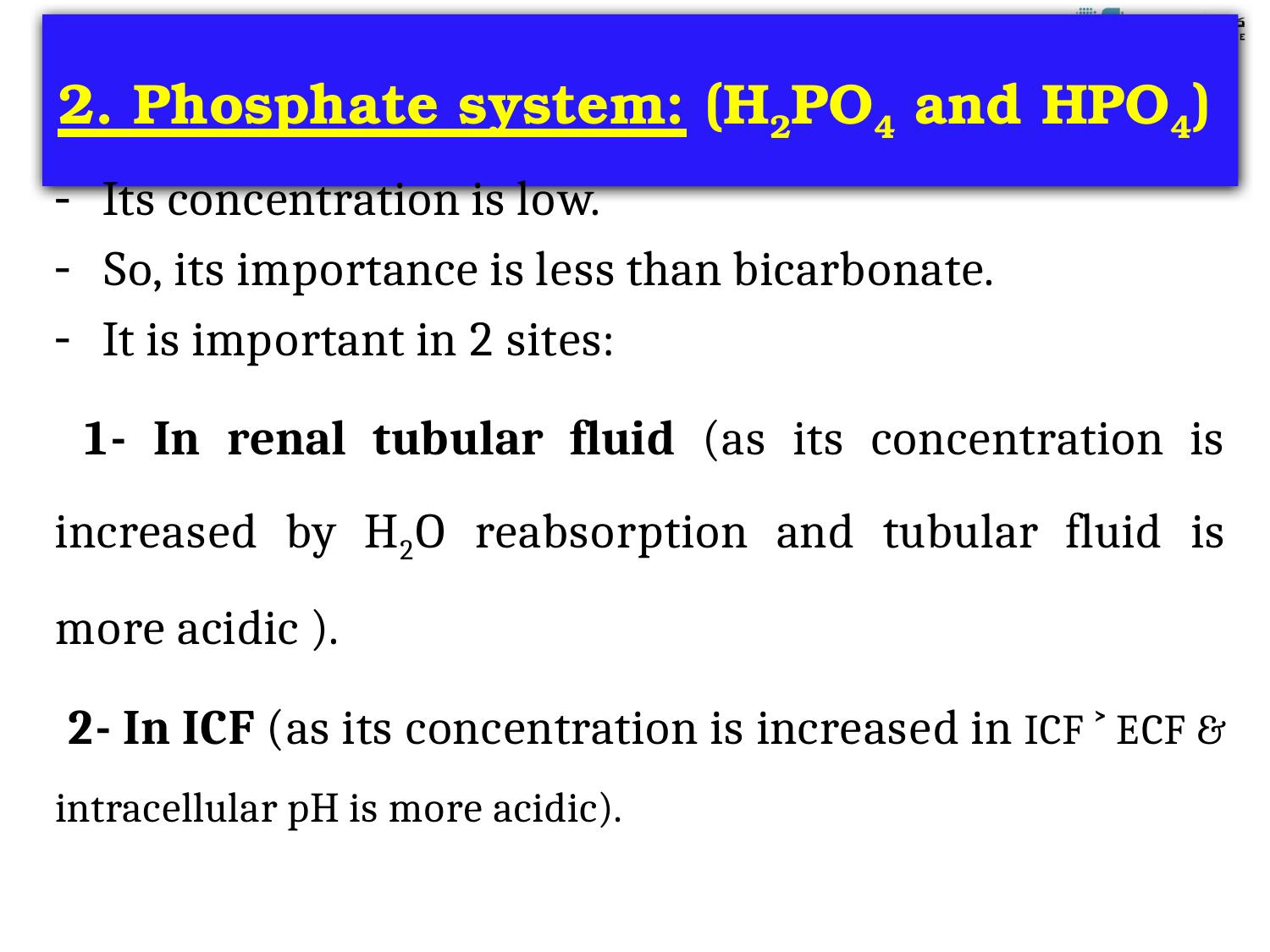

# 2. Phosphate system: (H2PO4 and HPO4)
Its concentration is low.
So, its importance is less than bicarbonate.
It is important in 2 sites:
 1- In renal tubular fluid (as its concentration is increased by H2O reabsorption and tubular fluid is more acidic ).
 2- In ICF (as its concentration is increased in ICF ˃ ECF & intracellular pH is more acidic).